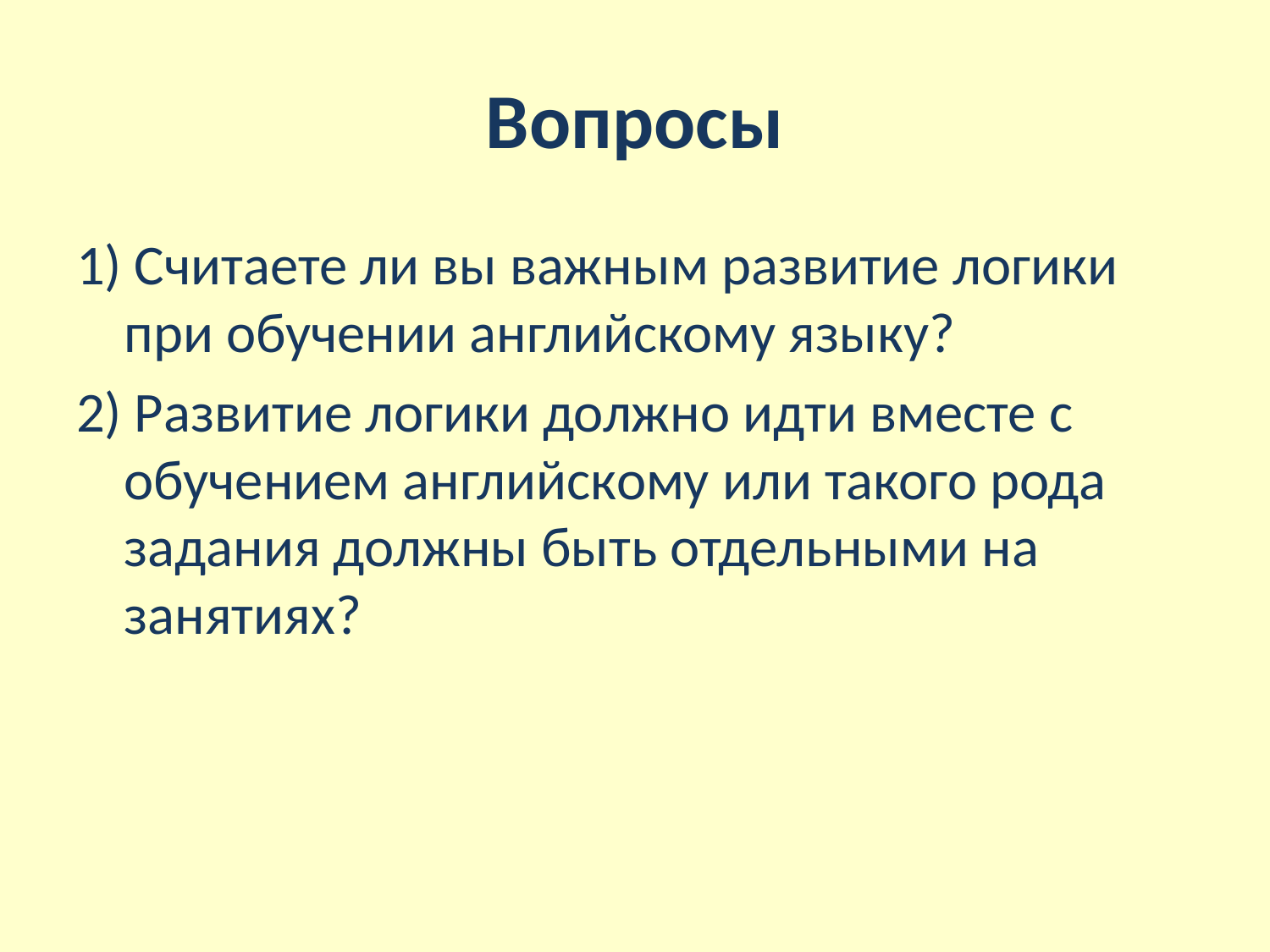

# Вопросы
1) Считаете ли вы важным развитие логики при обучении английскому языку?
2) Развитие логики должно идти вместе с обучением английскому или такого рода задания должны быть отдельными на занятиях?